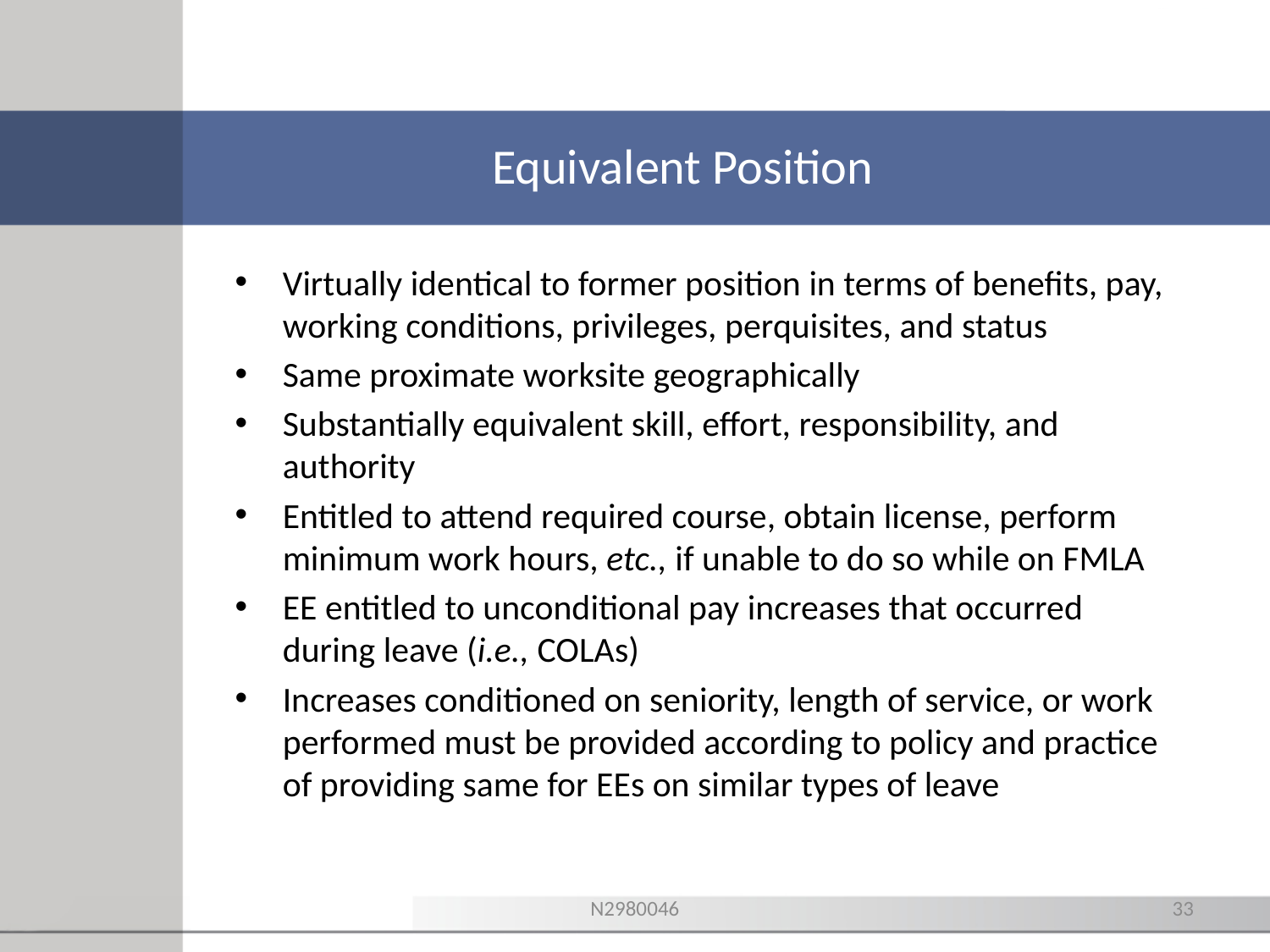

# Equivalent Position
Virtually identical to former position in terms of benefits, pay, working conditions, privileges, perquisites, and status
Same proximate worksite geographically
Substantially equivalent skill, effort, responsibility, and authority
Entitled to attend required course, obtain license, perform minimum work hours, etc., if unable to do so while on FMLA
EE entitled to unconditional pay increases that occurred during leave (i.e., COLAs)
Increases conditioned on seniority, length of service, or work performed must be provided according to policy and practice of providing same for EEs on similar types of leave
N2980046
33